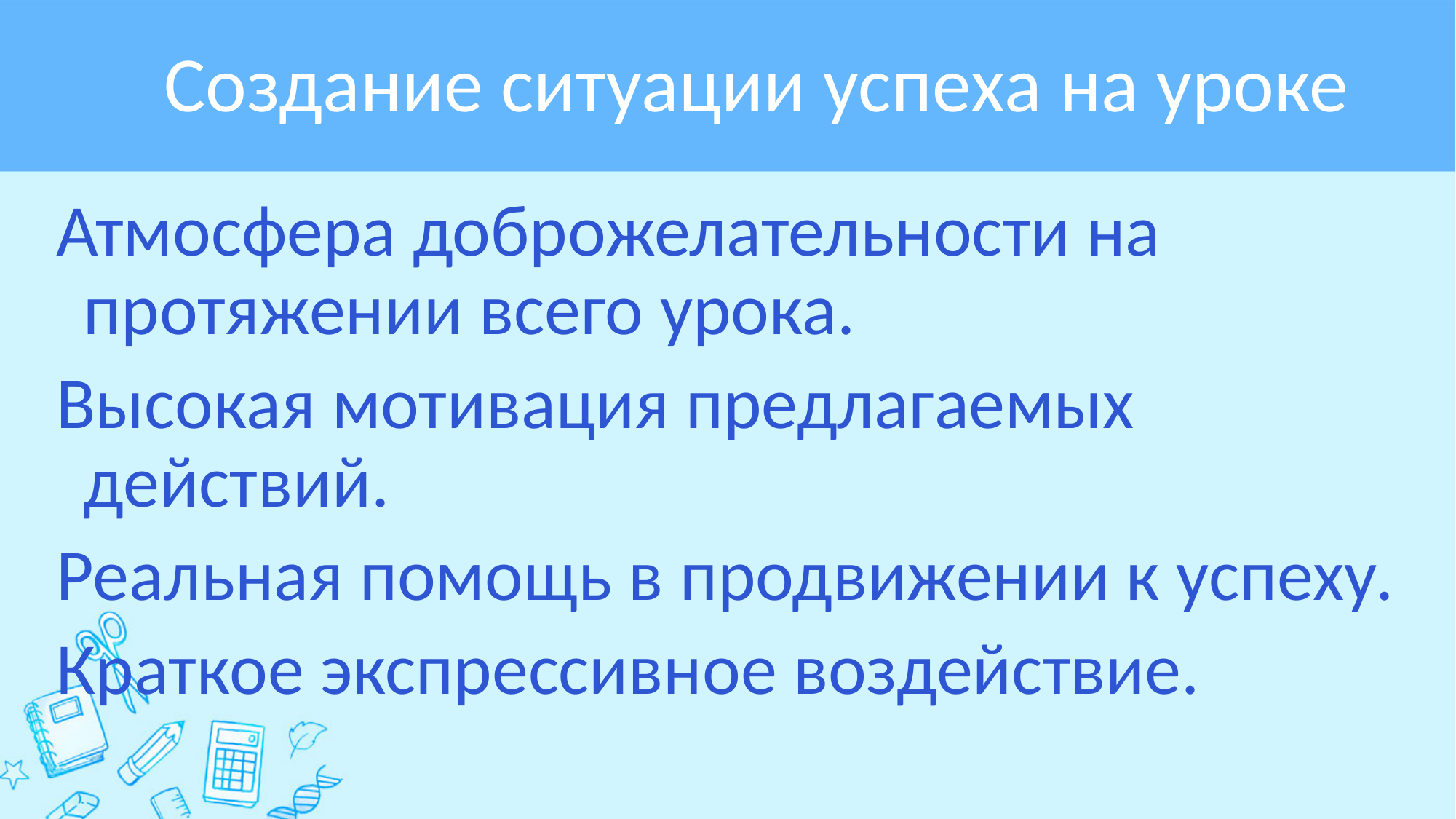

# Создание ситуации успеха на уроке
Атмосфера доброжелательности на протяжении всего урока.
Высокая мотивация предлагаемых действий.
Реальная помощь в продвижении к успеху.
Краткое экспрессивное воздействие.